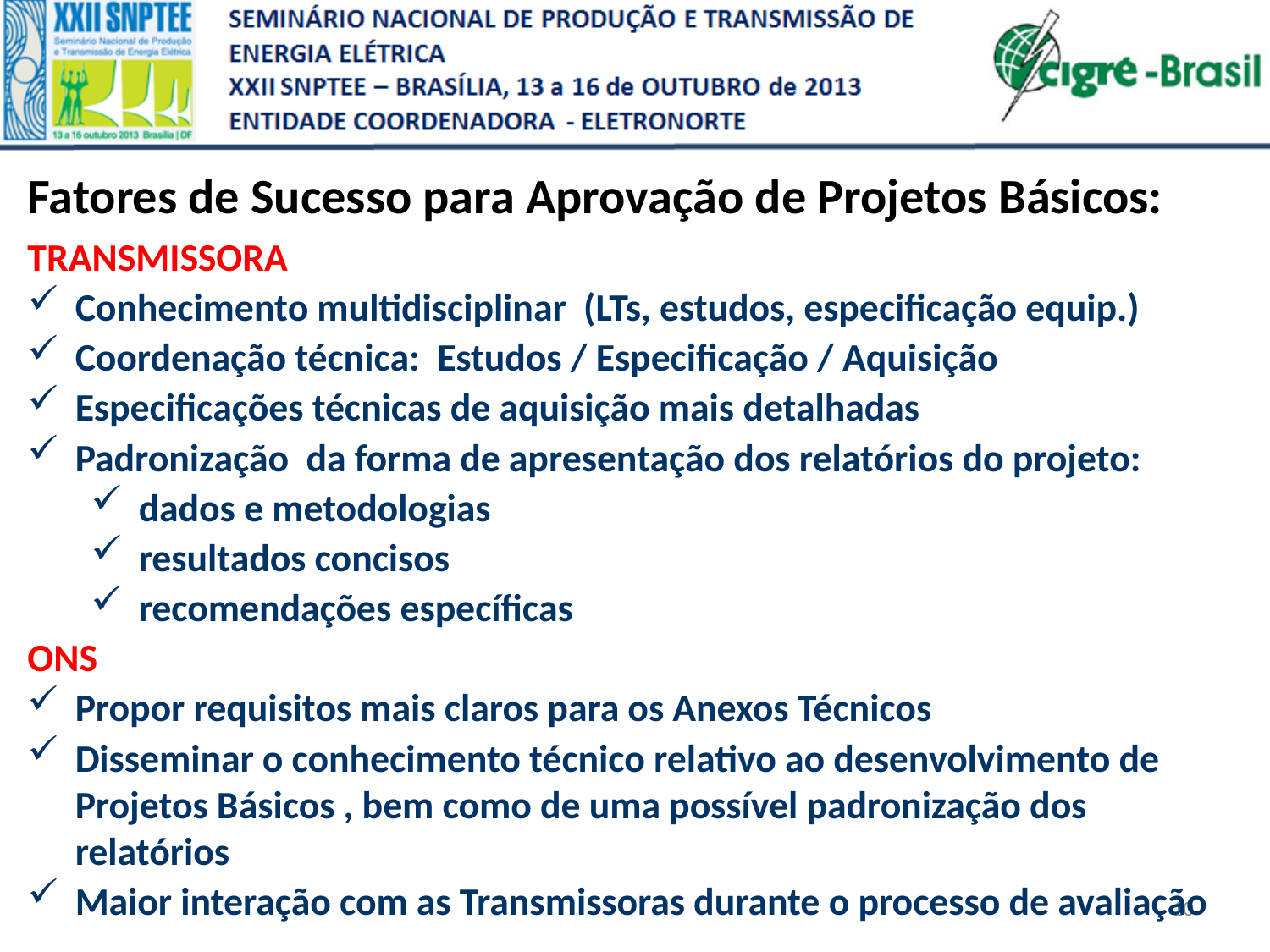

Fatores de Sucesso para Aprovação de Projetos Básicos:

TRANSMISSORA
Conhecimento multidisciplinar  (LTs, estudos, especificação equip.)
Coordenação técnica:  Estudos / Especificação / Aquisição
Especificações técnicas de aquisição mais detalhadas
Padronização  da forma de apresentação dos relatórios do projeto:
dados e metodologias
resultados concisos
recomendações específicas
ONS
Propor requisitos mais claros para os Anexos Técnicos
Disseminar o conhecimento técnico relativo ao desenvolvimento de Projetos Básicos , bem como de uma possível padronização dos relatórios
Maior interação com as Transmissoras durante o processo de avaliação
10